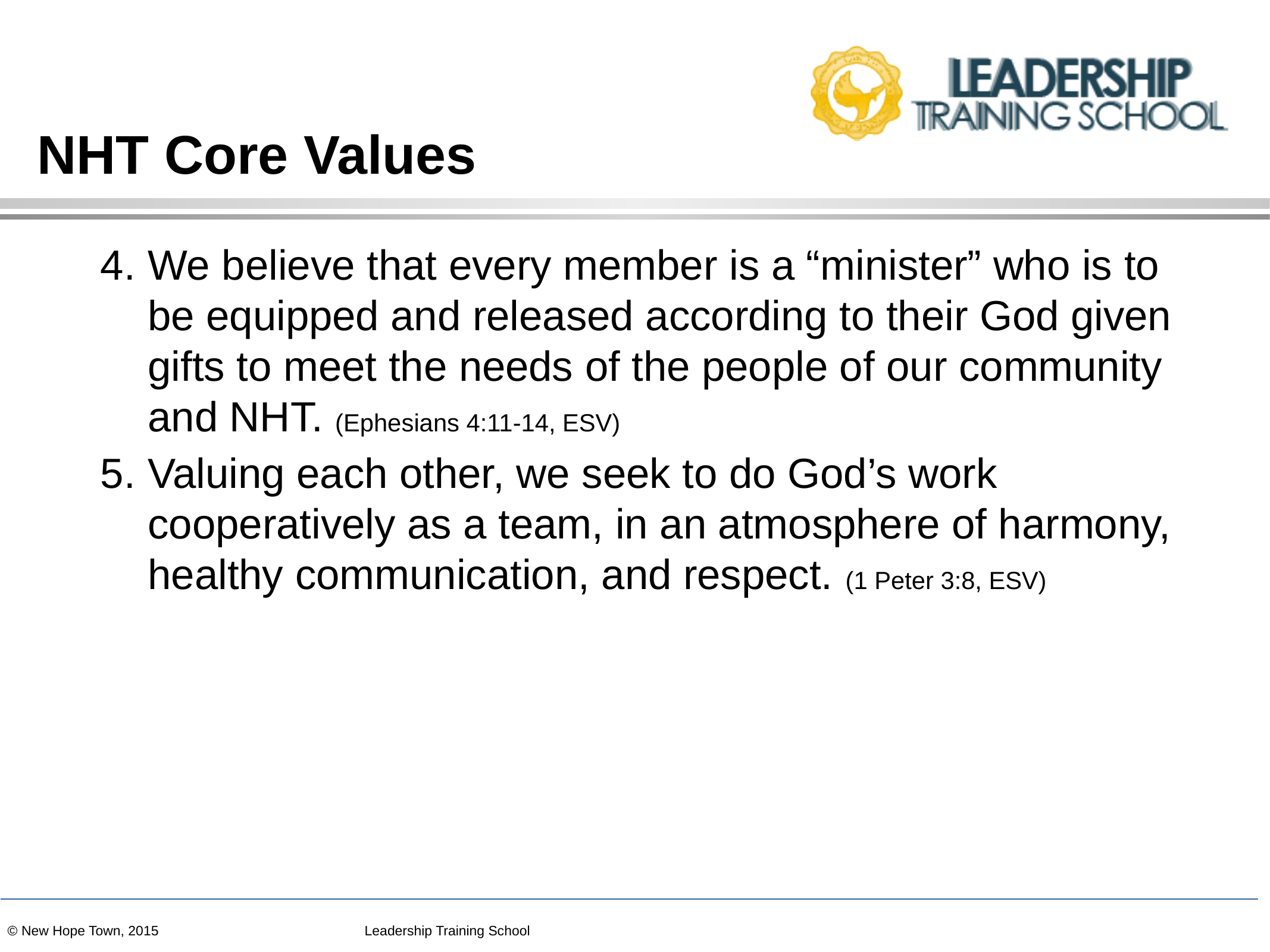

# NHT Core Values
We believe that every member is a “minister” who is to be equipped and released according to their God given gifts to meet the needs of the people of our community and NHT. (Ephesians 4:11-14, ESV)
Valuing each other, we seek to do God’s work cooperatively as a team, in an atmosphere of harmony, healthy communication, and respect. (1 Peter 3:8, ESV)
4